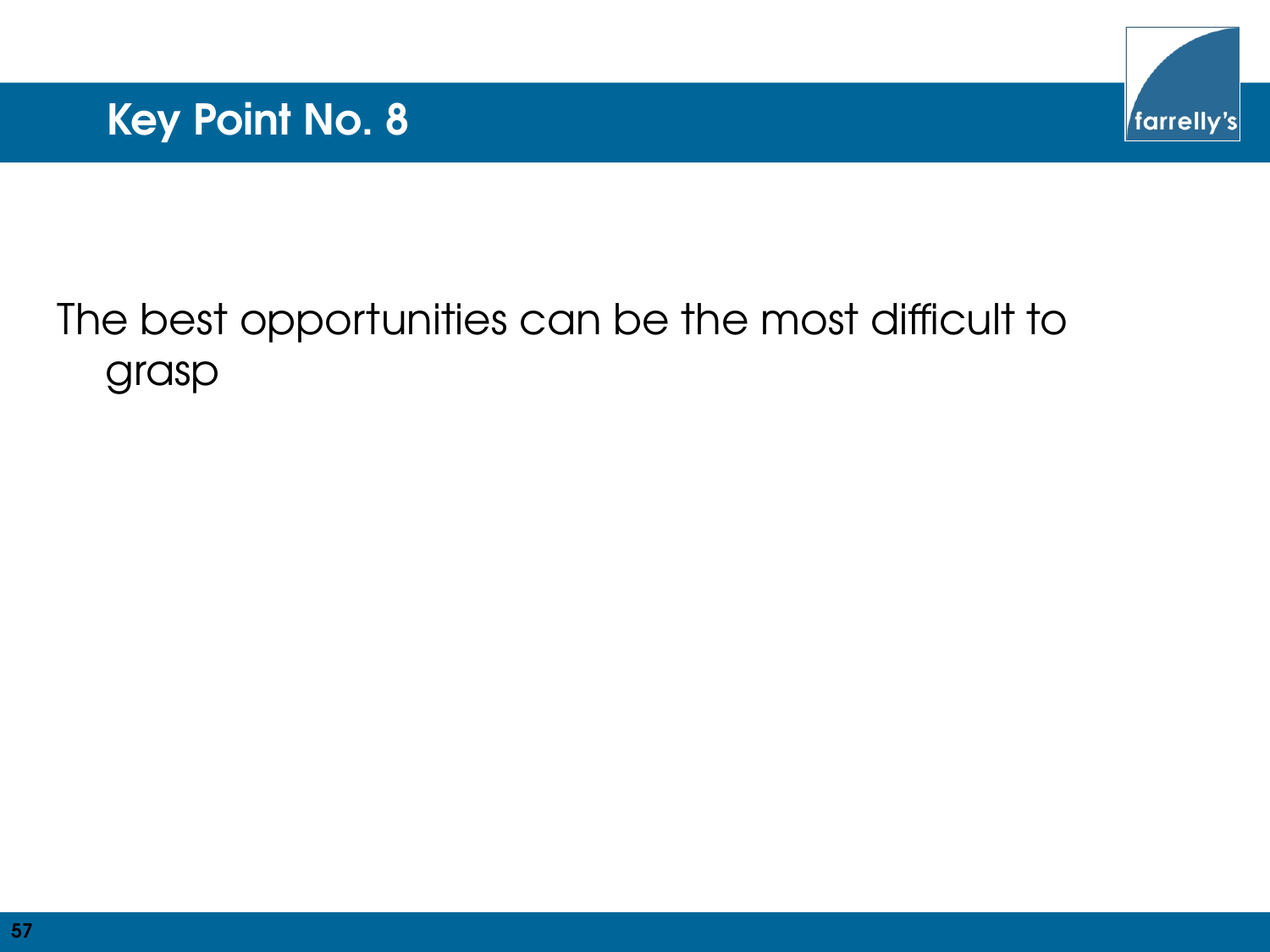

Key Point No. 8
The best opportunities can be the most difficult to grasp
57